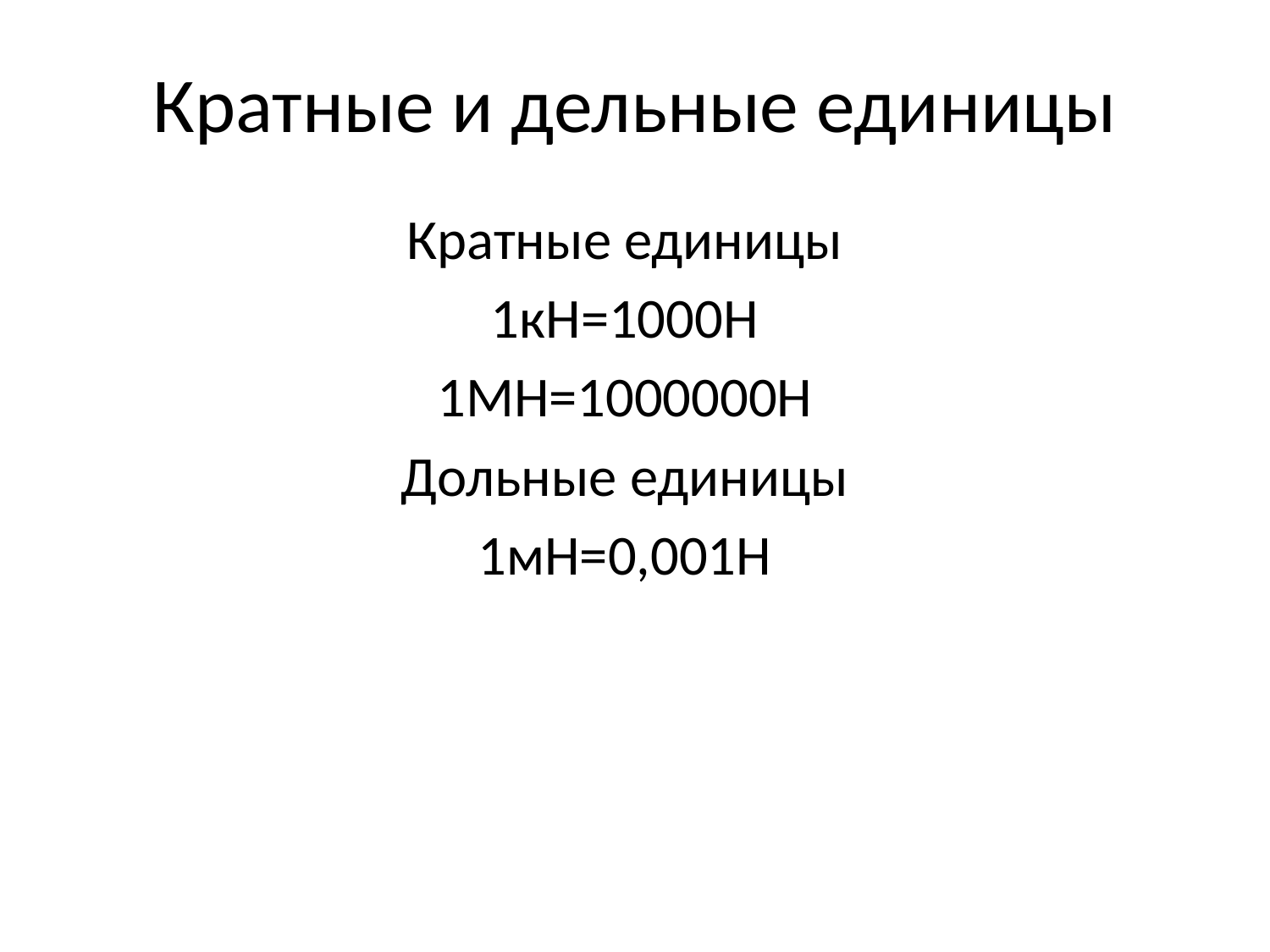

# Кратные и дельные единицы
Кратные единицы
1кН=1000Н
1МН=1000000Н
Дольные единицы
1мН=0,001Н